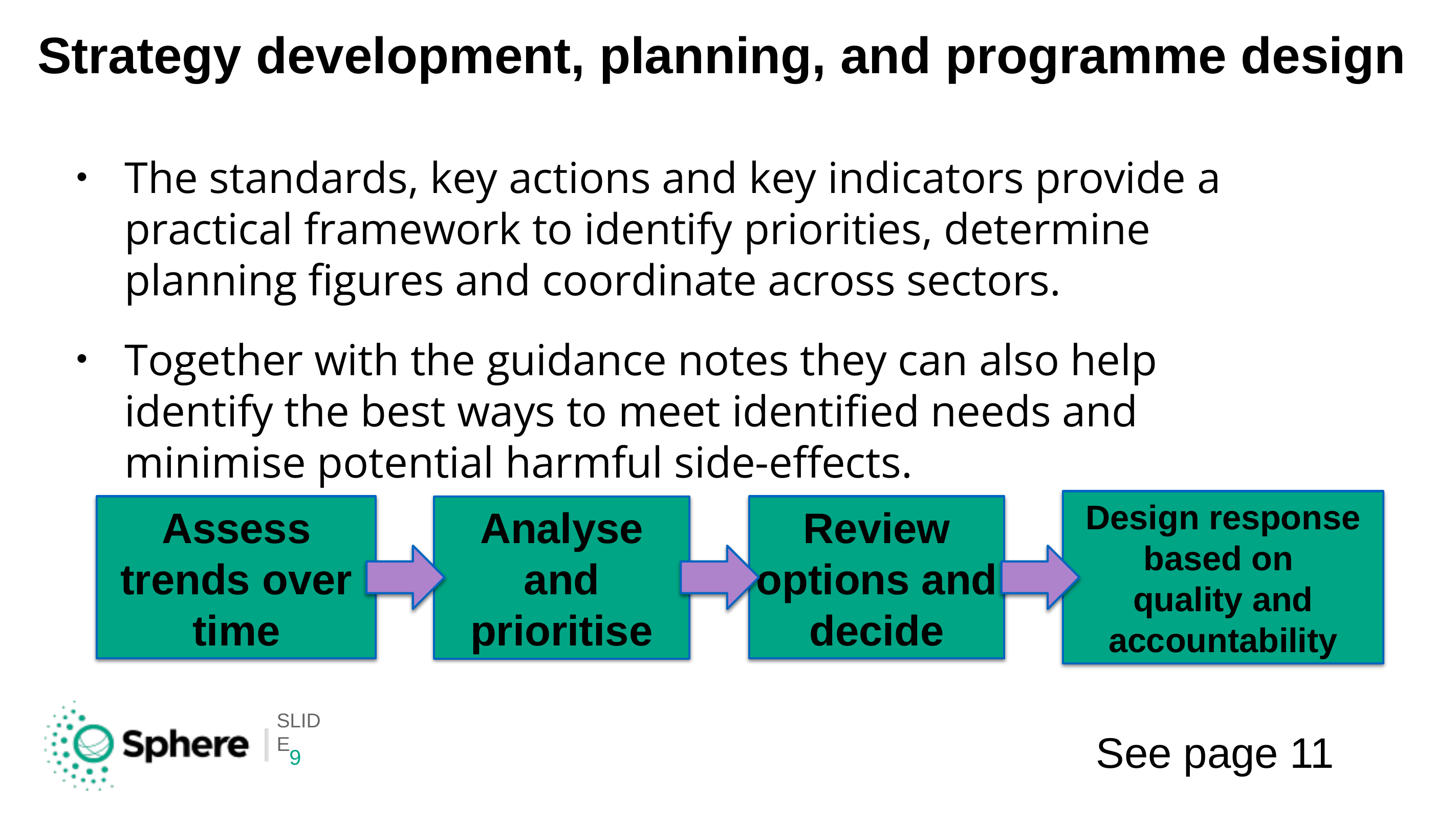

# Strategy development, planning, and programme design
The standards, key actions and key indicators provide a practical framework to identify priorities, determine planning figures and coordinate across sectors.
Together with the guidance notes they can also help identify the best ways to meet identified needs and minimise potential harmful side-effects.

Design response based on
quality and accountability

Assess trends over time
Review options and decide

Analyse and prioritise

See page 11
9